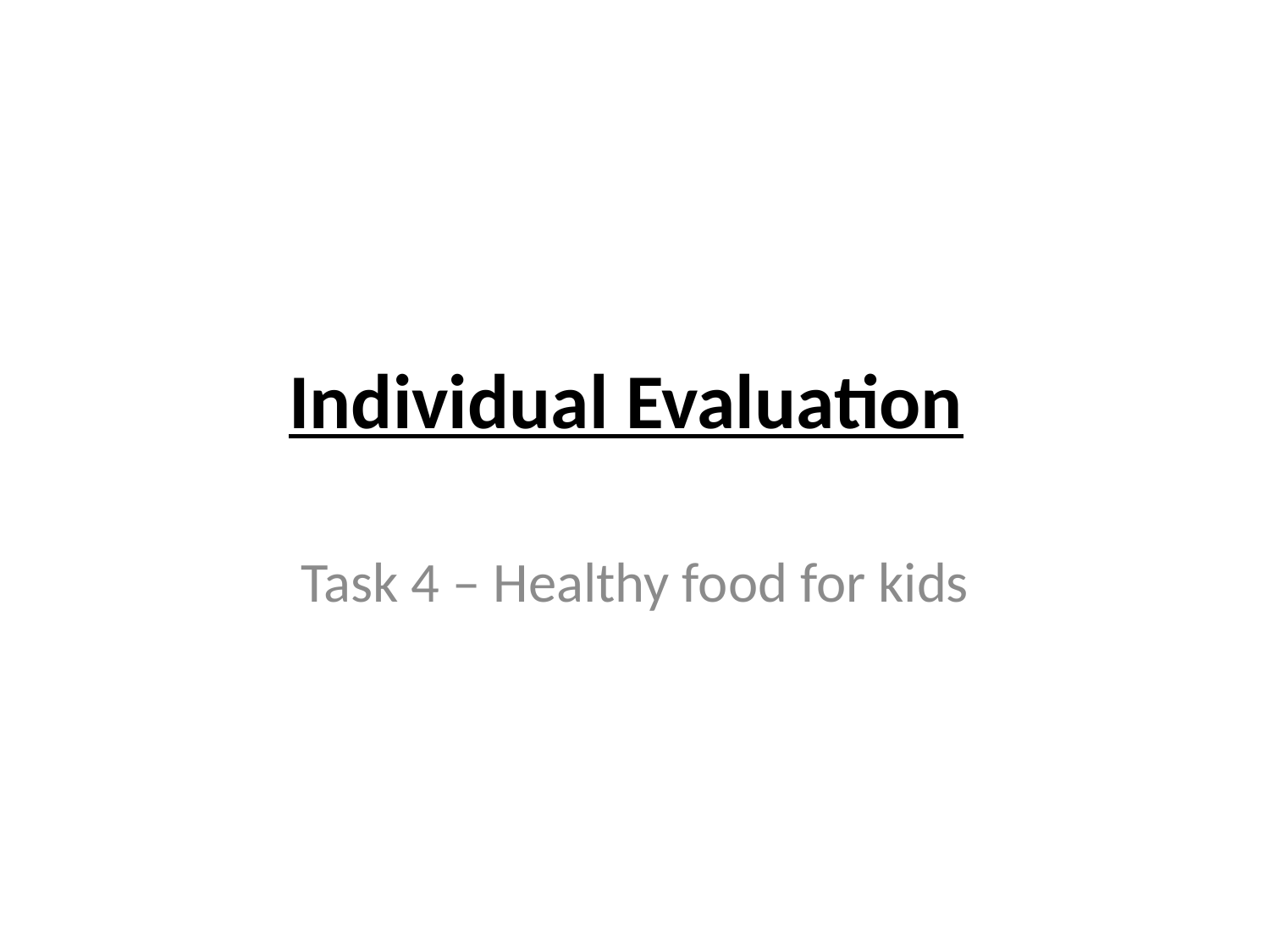

# Individual Evaluation
Task 4 – Healthy food for kids